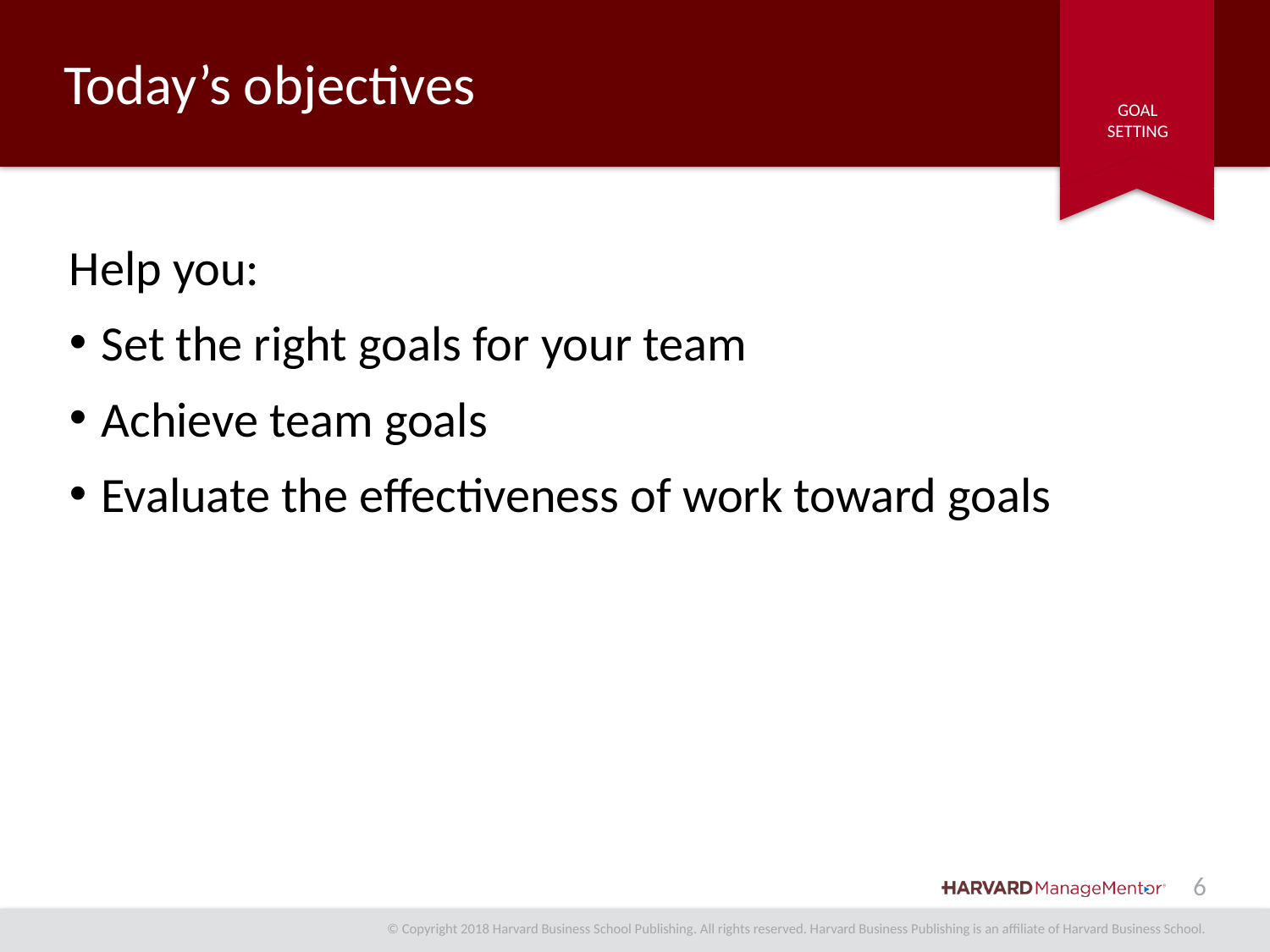

# Today’s objectives
Help you:
Set the right goals for your team
Achieve team goals
Evaluate the effectiveness of work toward goals